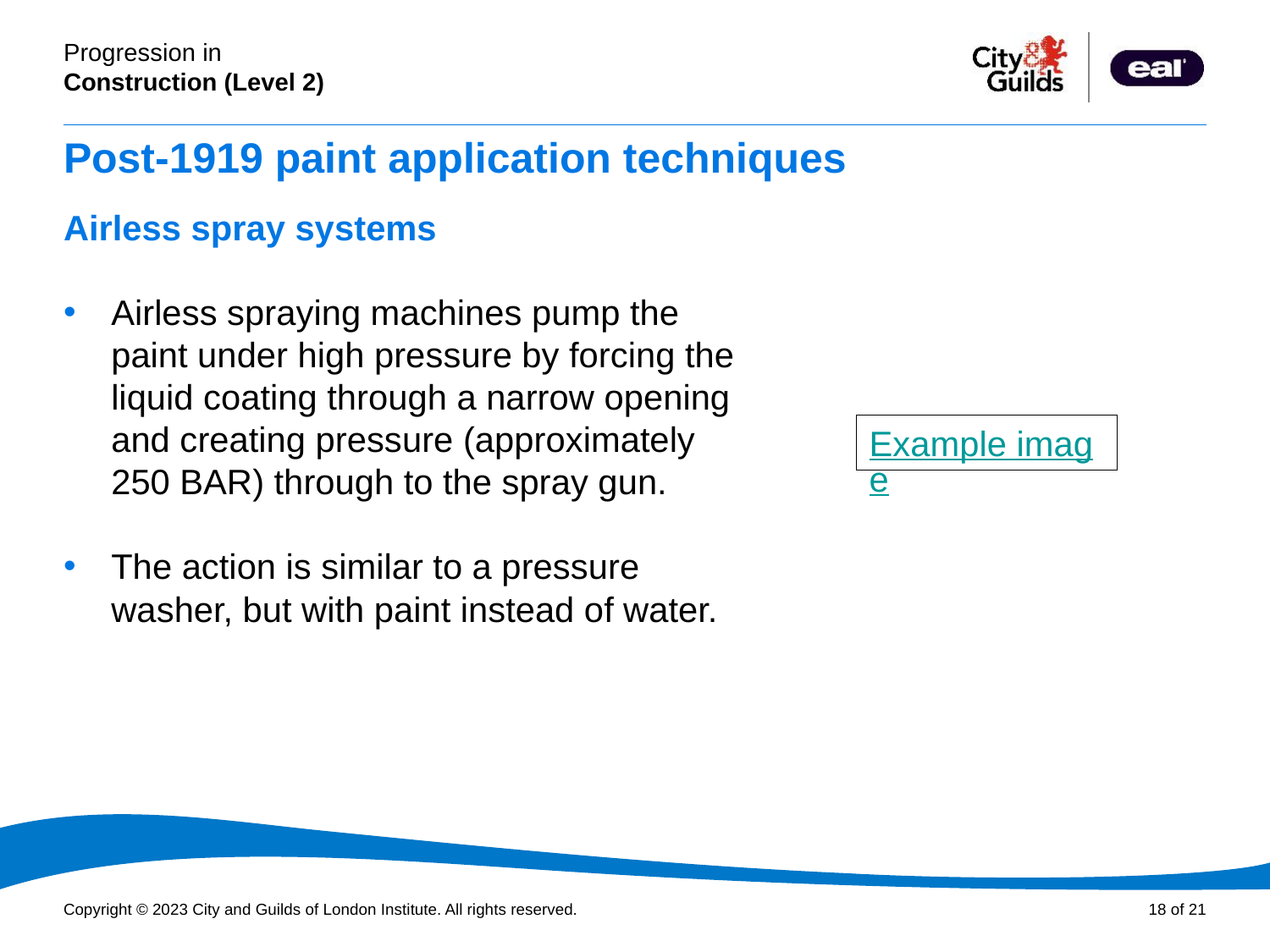

# Post-1919 paint application techniques
Airless spray systems

Airless spraying machines pump the paint under high pressure by forcing the liquid coating through a narrow opening and creating pressure (approximately 250 BAR) through to the spray gun.

The action is similar to a pressure washer, but with paint instead of water.

Example image